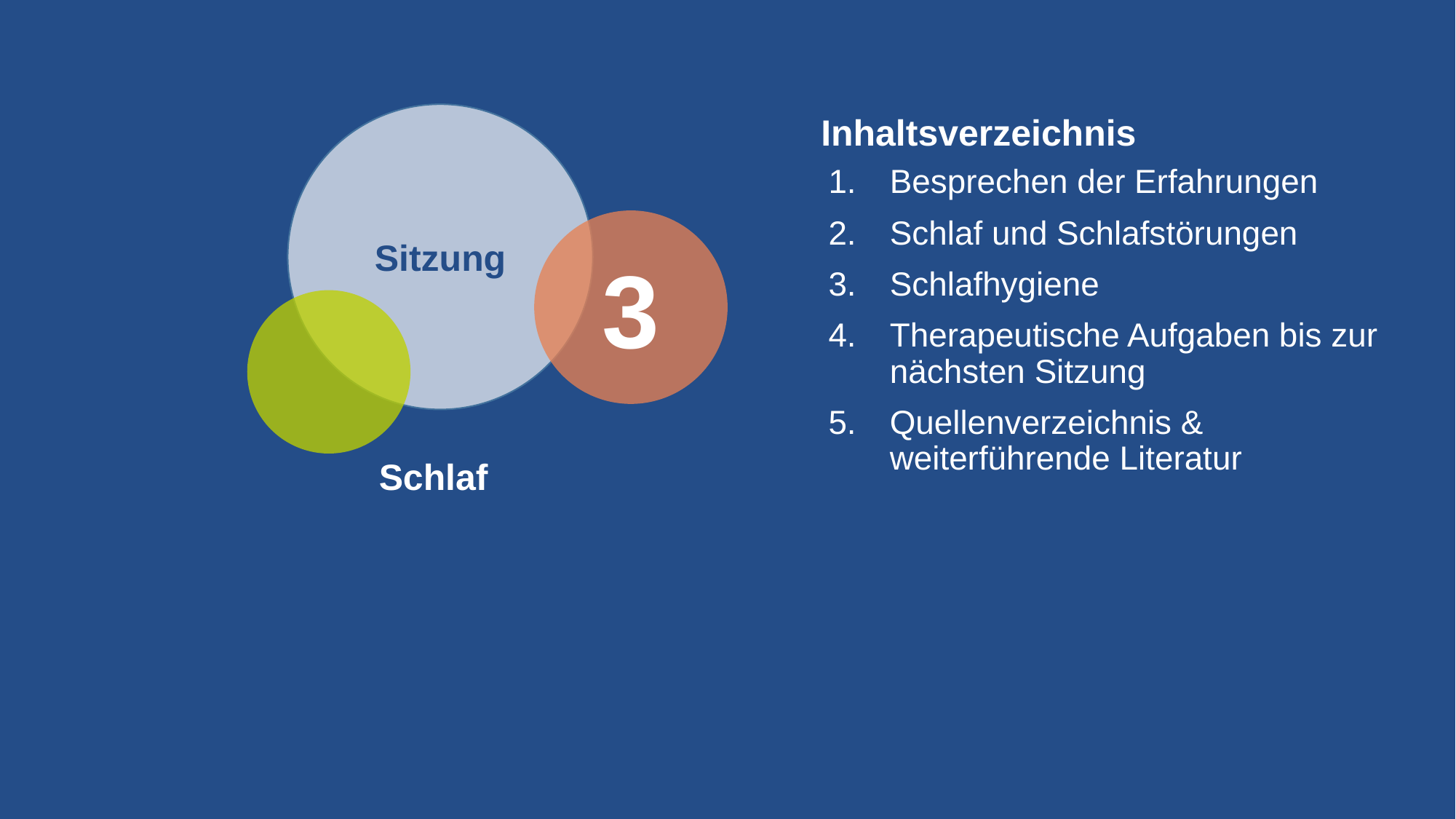

Besprechen der Erfahrungen
Schlaf und Schlafstörungen
Schlafhygiene
Therapeutische Aufgaben bis zur nächsten Sitzung
Quellenverzeichnis & weiterführende Literatur
# 3
Schlaf